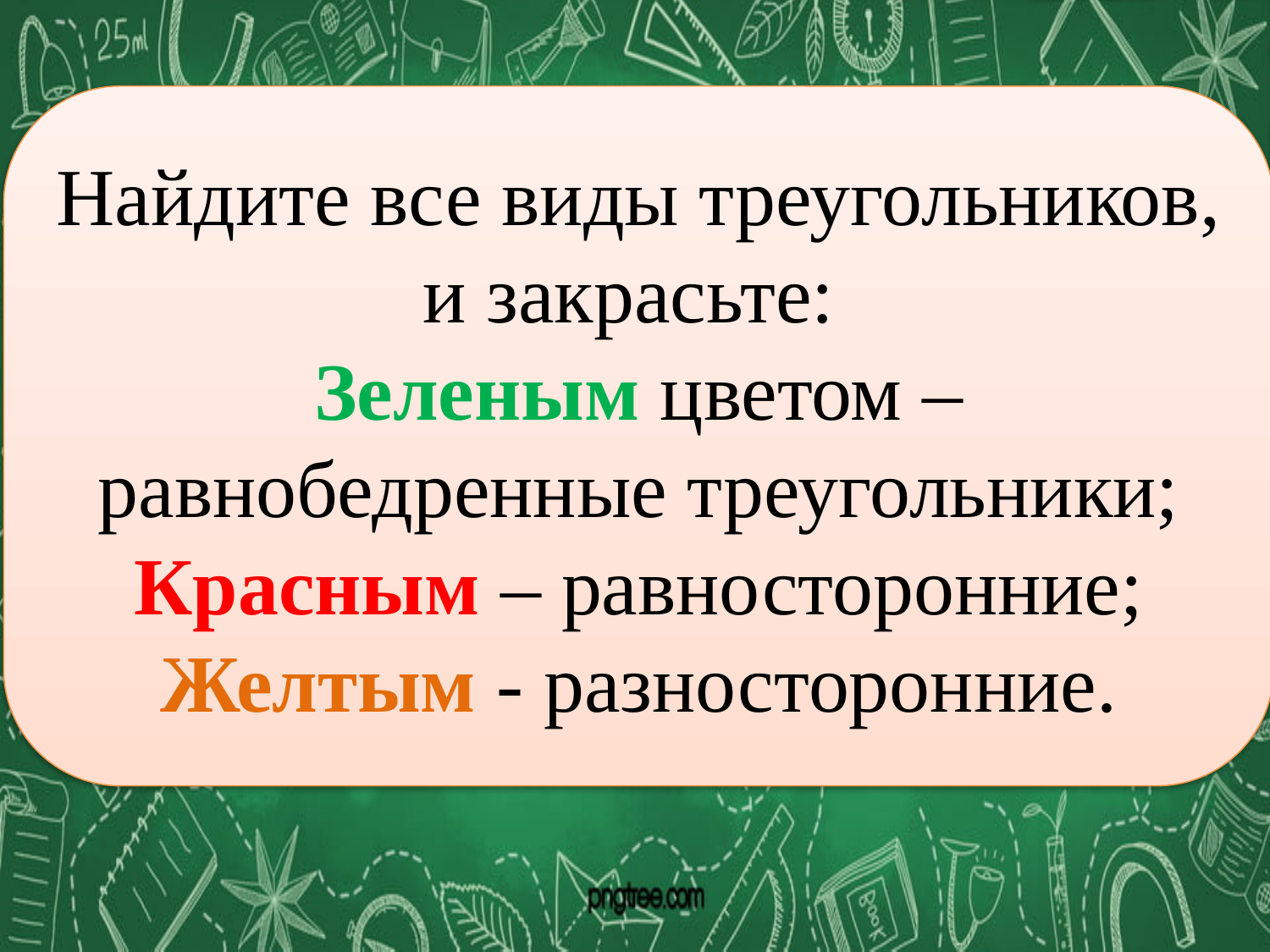

Найдите все виды треугольников, и закрасьте:
Зеленым цветом – равнобедренные треугольники;
Красным – равносторонние;
Желтым - разносторонние.